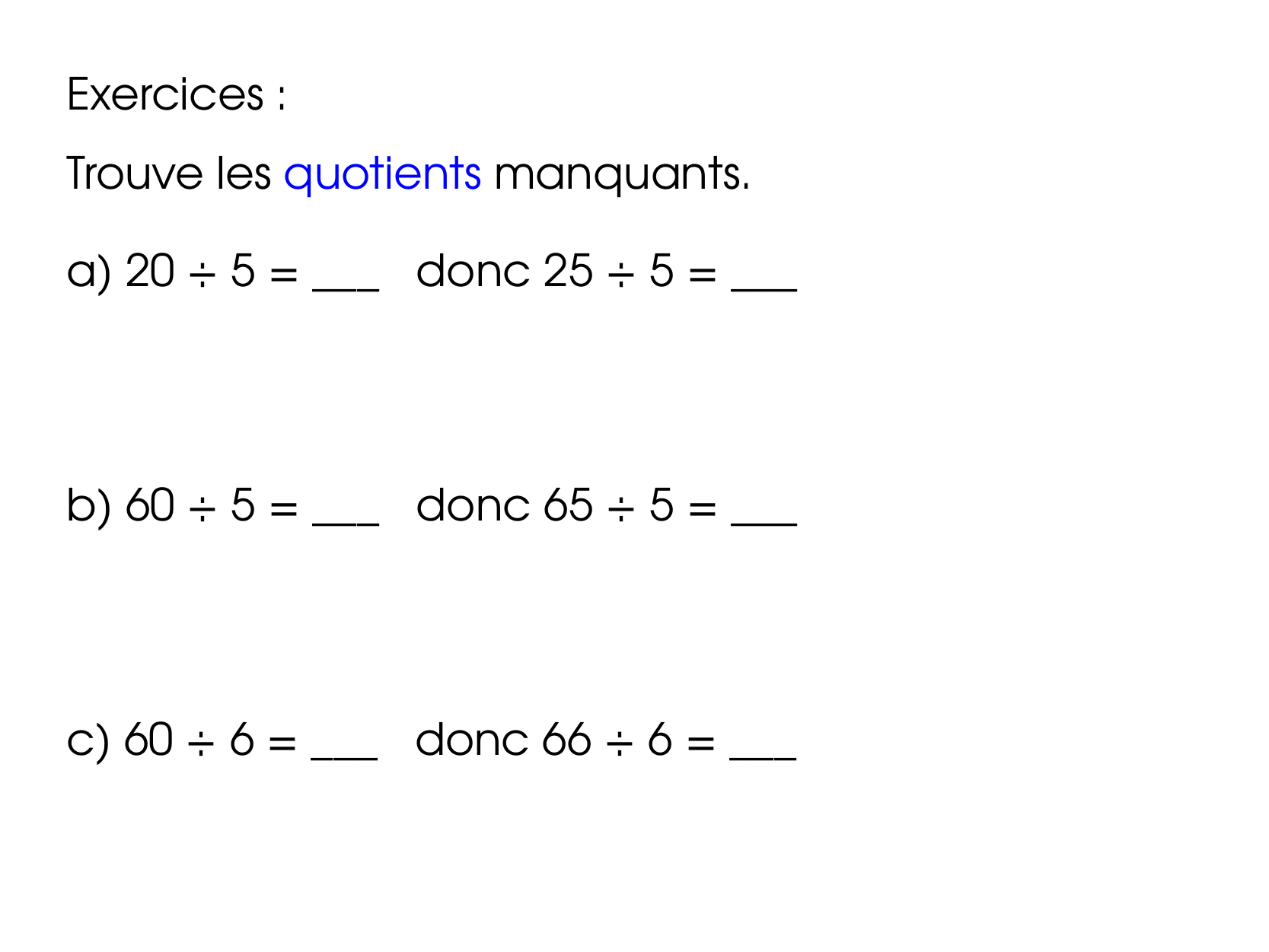

Exercices :
Trouve les quotients manquants.
a) 20 ÷ 5 = ___   donc 25 ÷ 5 = ___
b) 60 ÷ 5 = ___   donc 65 ÷ 5 = ___
c) 60 ÷ 6 = ___   donc 66 ÷ 6 = ___